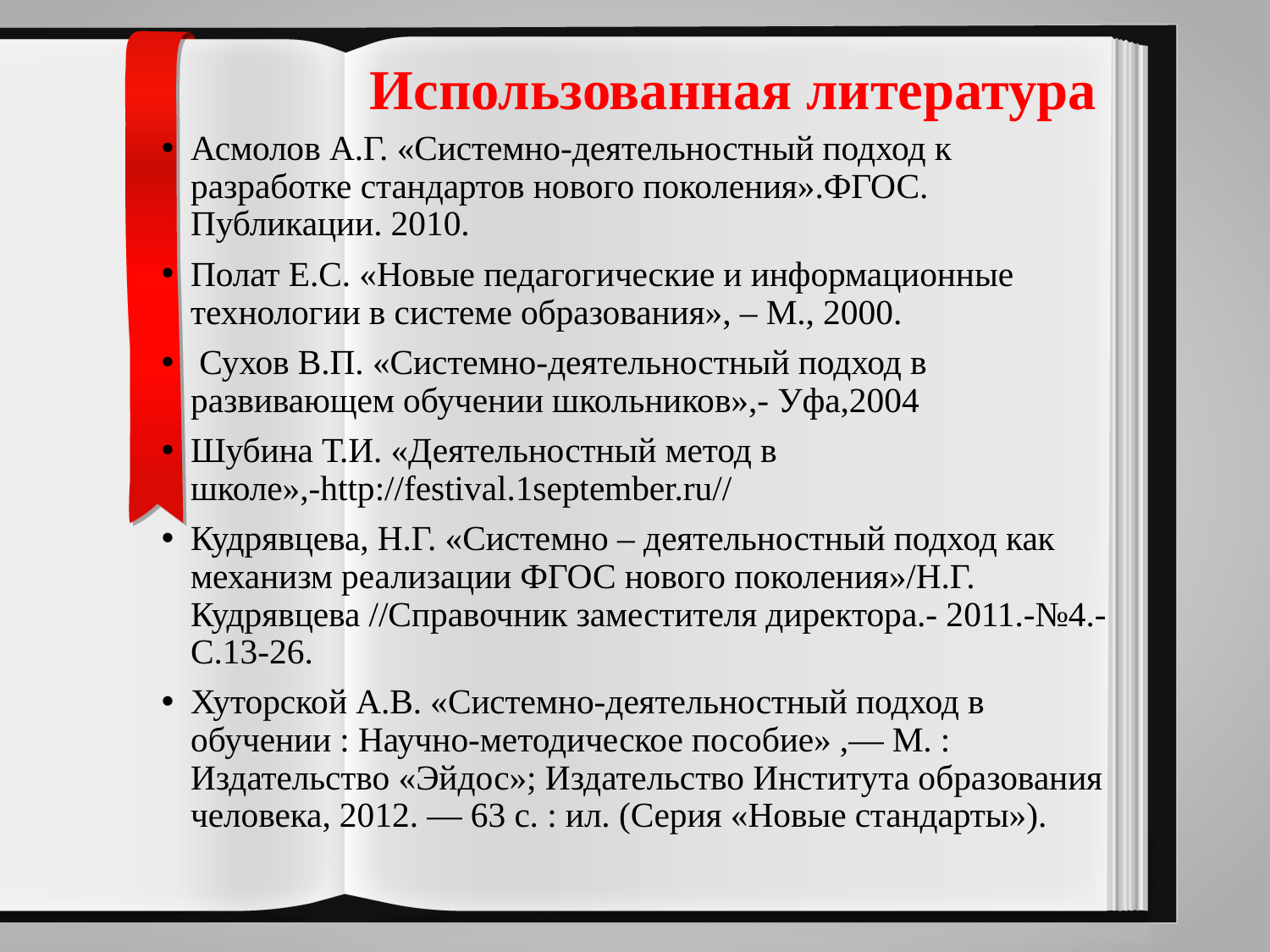

# Использованная литература
Асмолов А.Г. «Системно-деятельностный подход к разработке стандартов нового поколения».ФГОС. Публикации. 2010.
Полат Е.С. «Новые педагогические и информационные технологии в системе образования», – М., 2000.
 Сухов В.П. «Системно-деятельностный подход в развивающем обучении школьников»,- Уфа,2004
Шубина Т.И. «Деятельностный метод в школе»,-http://festival.1september.ru//
Кудрявцева, Н.Г. «Системно – деятельностный подход как механизм реализации ФГОС нового поколения»/Н.Г. Кудрявцева //Справочник заместителя директора.- 2011.-№4.-С.13-26.
Хуторской А.В. «Системно-деятельностный подход в обучении : Научно-методическое пособие» ,— М. : Издательство «Эйдос»; Издательство Института образования человека, 2012. — 63 с. : ил. (Серия «Новые стандарты»).